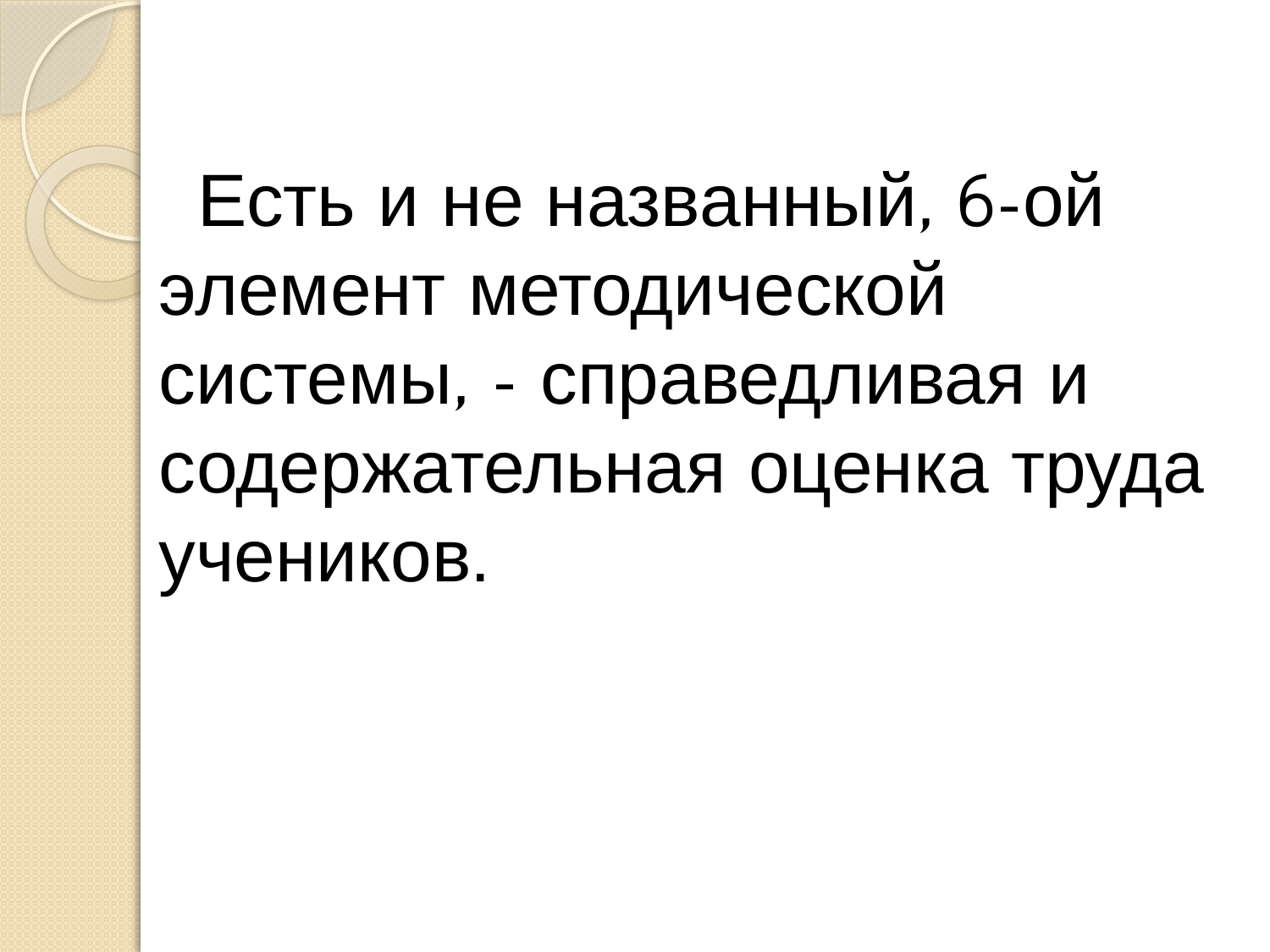

Есть и не названный, 6-ой элемент методической системы, - справедливая и содержательная оценка труда учеников.